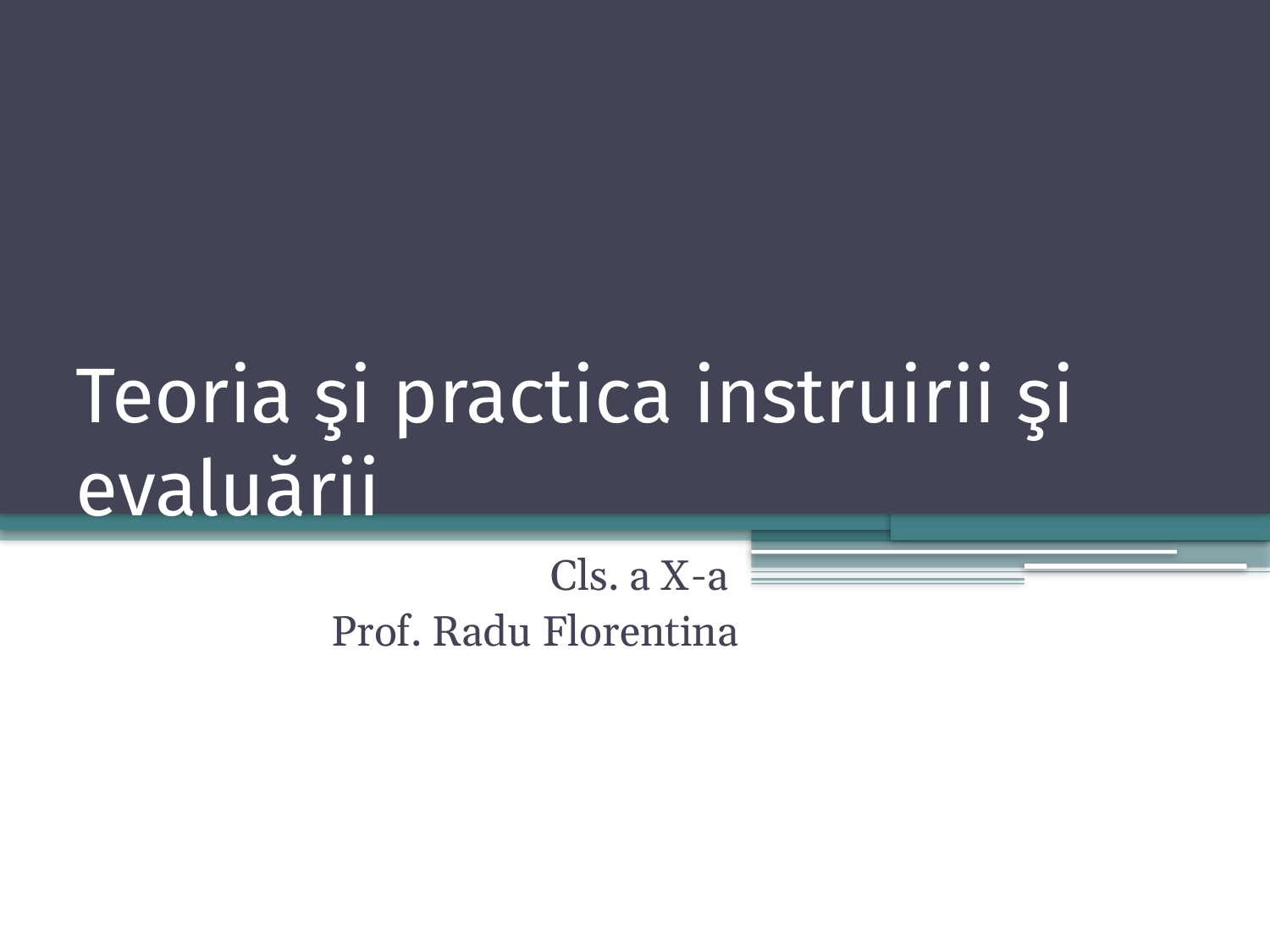

# Teoria şi practica instruirii şi evaluării
Cls. a X-a
Prof. Radu Florentina